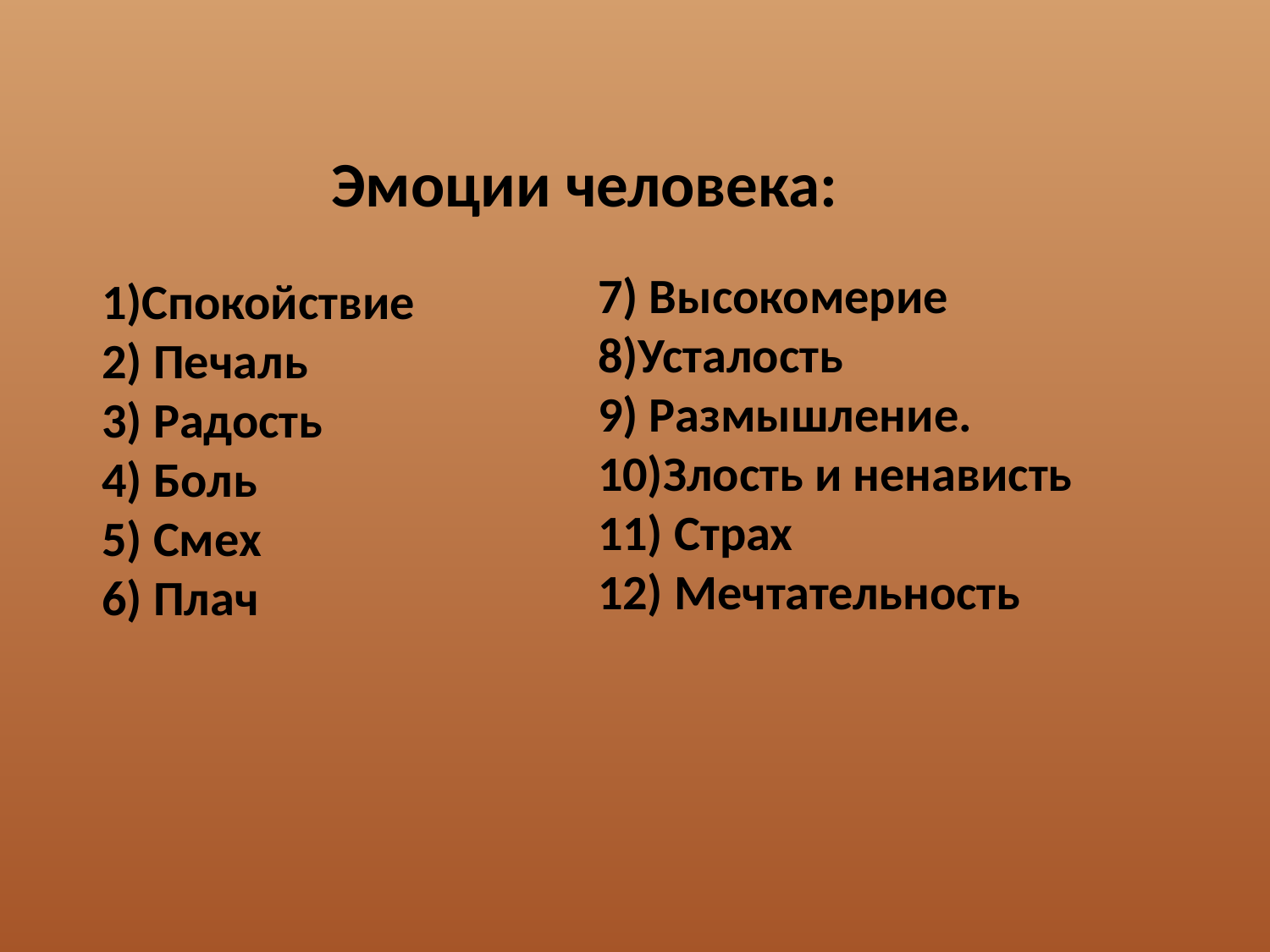

Эмоции человека:

1)Спокойствие
2) Печаль
3) Радость
4) Боль
5) Смех
6) Плач
7) Высокомерие
8)Усталость
9) Размышление.
10)Злость и ненависть
11) Страх
12) Мечтательность